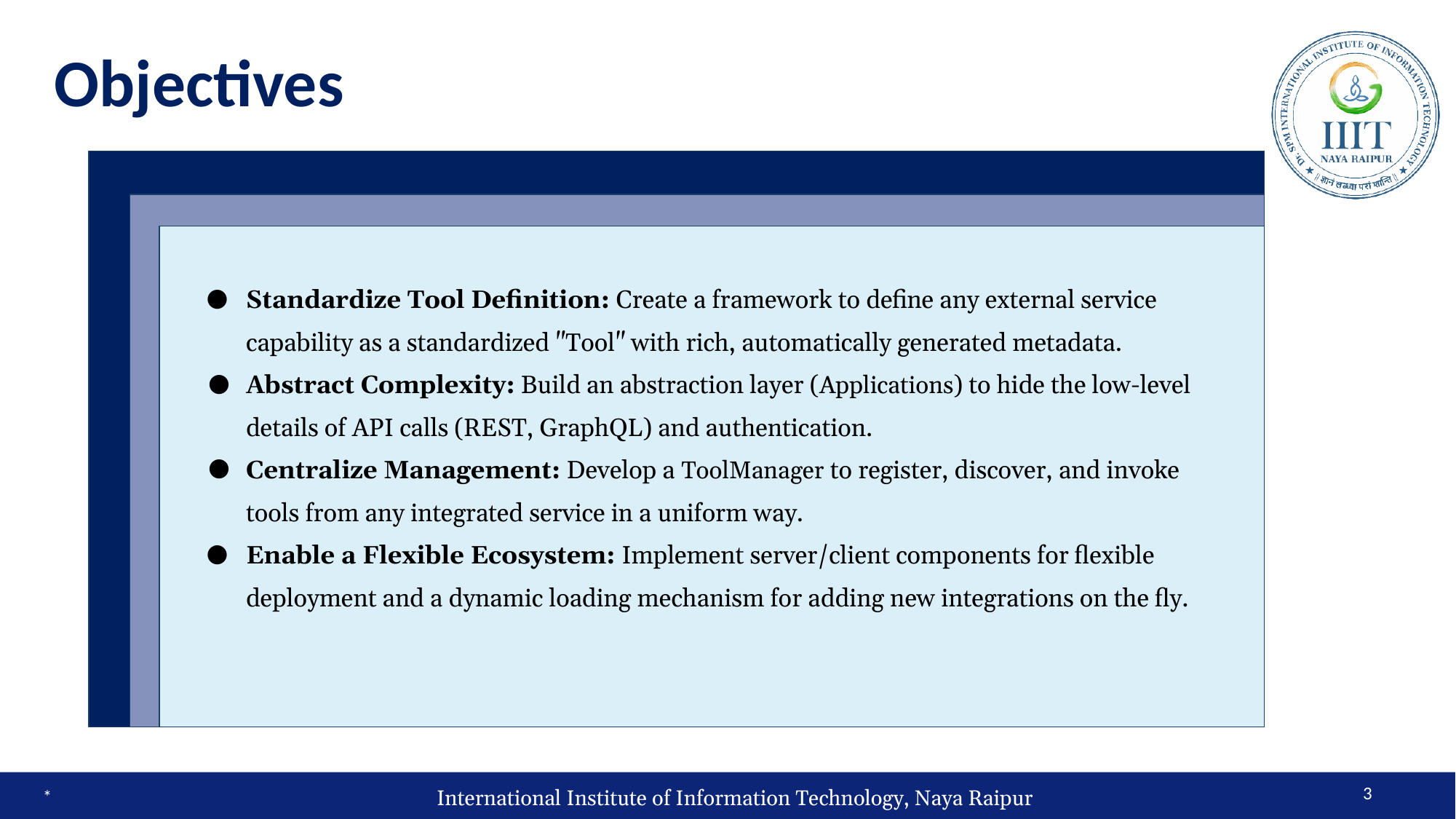

# Objectives

Standardize Tool Definition: Create a framework to define any external service capability as a standardized "Tool" with rich, automatically generated metadata.
Abstract Complexity: Build an abstraction layer (Applications) to hide the low-level details of API calls (REST, GraphQL) and authentication.
Centralize Management: Develop a ToolManager to register, discover, and invoke tools from any integrated service in a uniform way.
Enable a Flexible Ecosystem: Implement server/client components for flexible deployment and a dynamic loading mechanism for adding new integrations on the fly.

3
International Institute of Information Technology, Naya Raipur
*